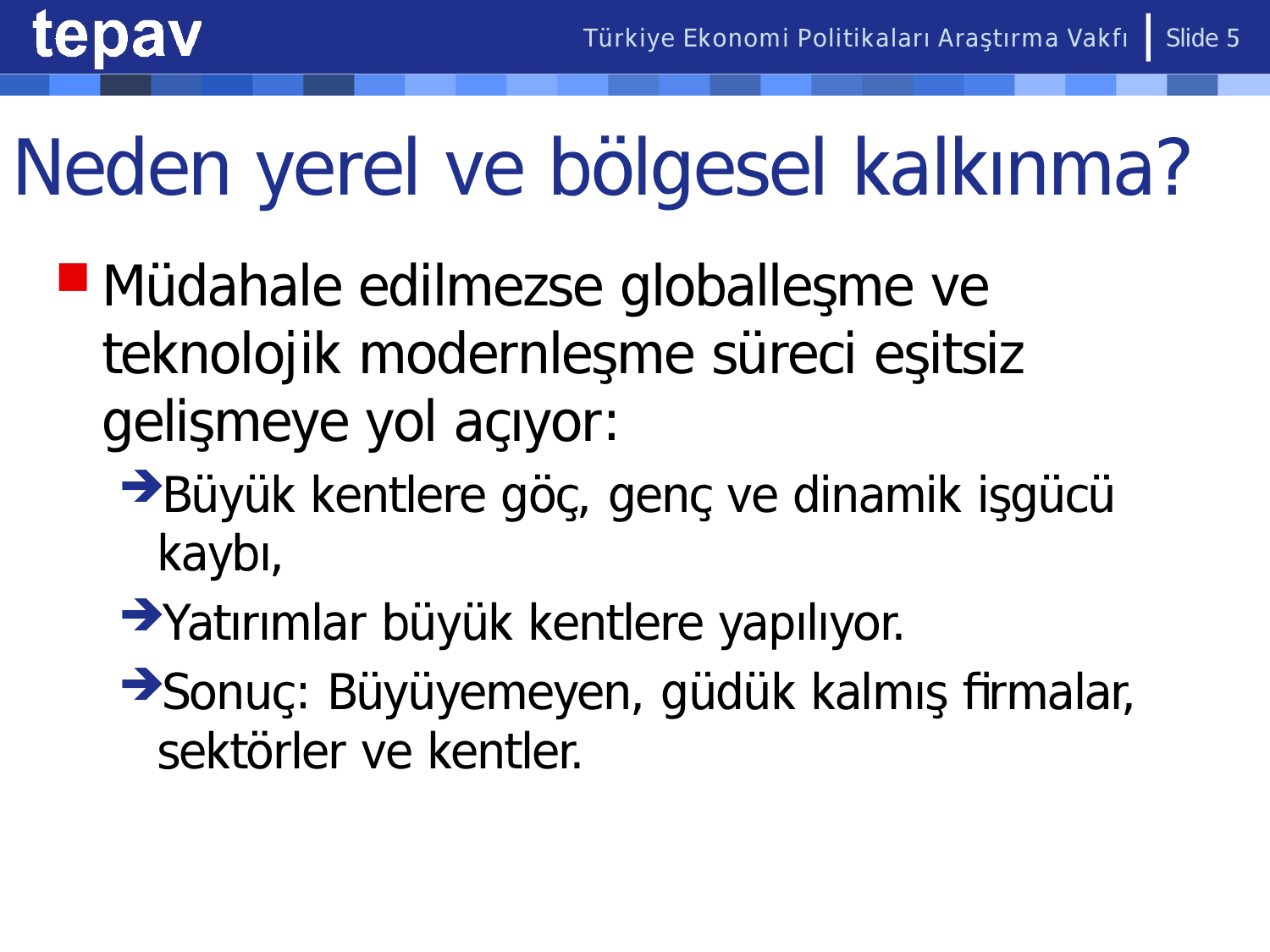

Türkiye Ekonomi Politikaları Araştırma Vakfı
Slide 5
# Neden yerel ve bölgesel kalkınma?
Müdahale edilmezse globalleşme ve teknolojik modernleşme süreci eşitsiz gelişmeye yol açıyor:
Büyük kentlere göç, genç ve dinamik işgücü kaybı,
Yatırımlar büyük kentlere yapılıyor.
Sonuç: Büyüyemeyen, güdük kalmış firmalar, sektörler ve kentler.